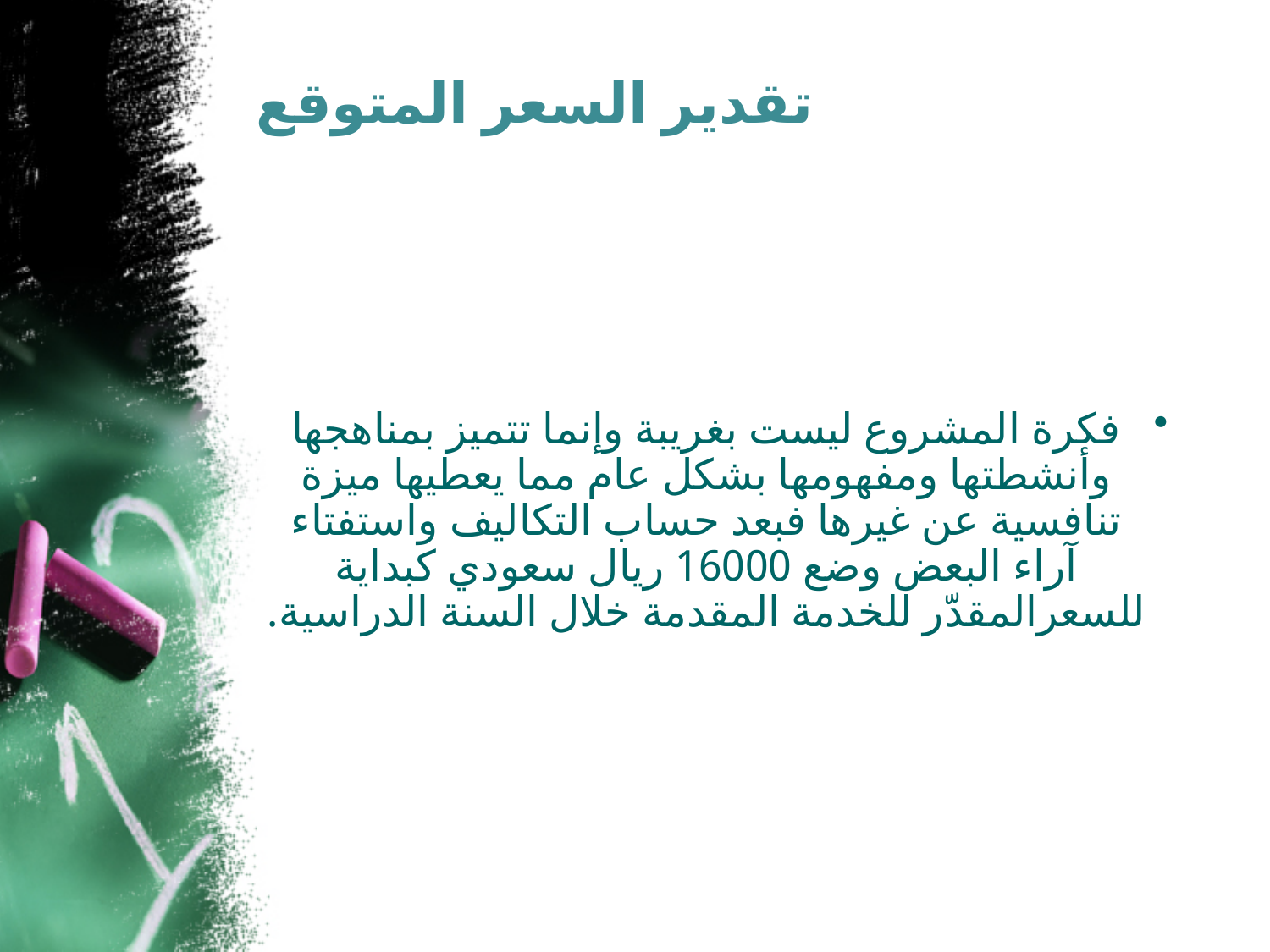

# تقدير السعر المتوقع
فكرة المشروع ليست بغريبة وإنما تتميز بمناهجها وأنشطتها ومفهومها بشكل عام مما يعطيها ميزة تنافسية عن غيرها فبعد حساب التكاليف واستفتاء آراء البعض وضع 16000 ريال سعودي كبداية للسعرالمقدّر للخدمة المقدمة خلال السنة الدراسية.